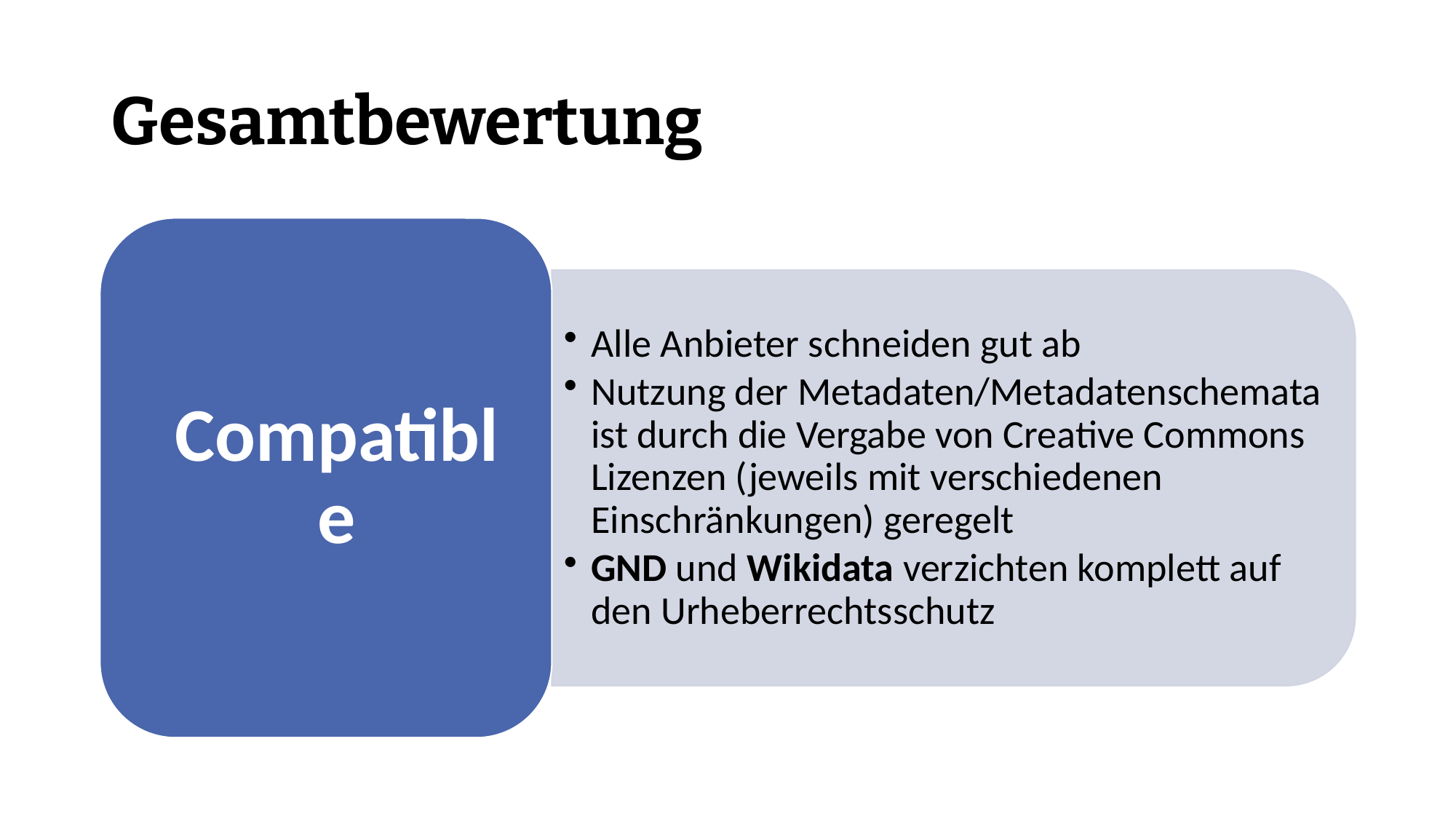

# Gesamtbewertung
Alle Anbieter schneiden gut ab
Nutzung der Metadaten/Metadatenschemata ist durch die Vergabe von Creative Commons Lizenzen (jeweils mit verschiedenen Einschränkungen) geregelt
GND und Wikidata verzichten komplett auf den Urheberrechtsschutz
Compatible